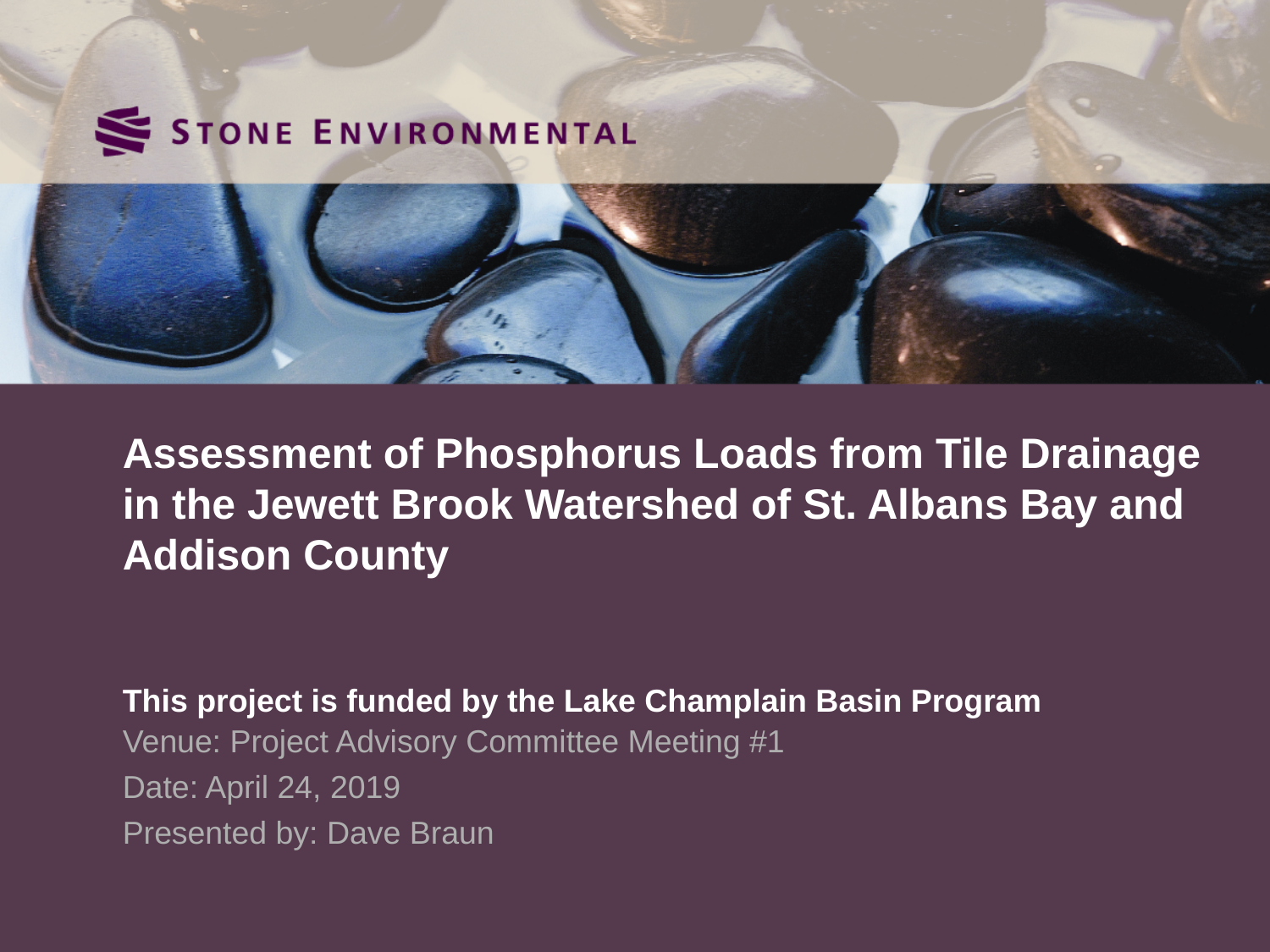

# Assessment of Phosphorus Loads from Tile Drainage in the Jewett Brook Watershed of St. Albans Bay and Addison County This project is funded by the Lake Champlain Basin Program
Venue: Project Advisory Committee Meeting #1
Date: April 24, 2019
Presented by: Dave Braun